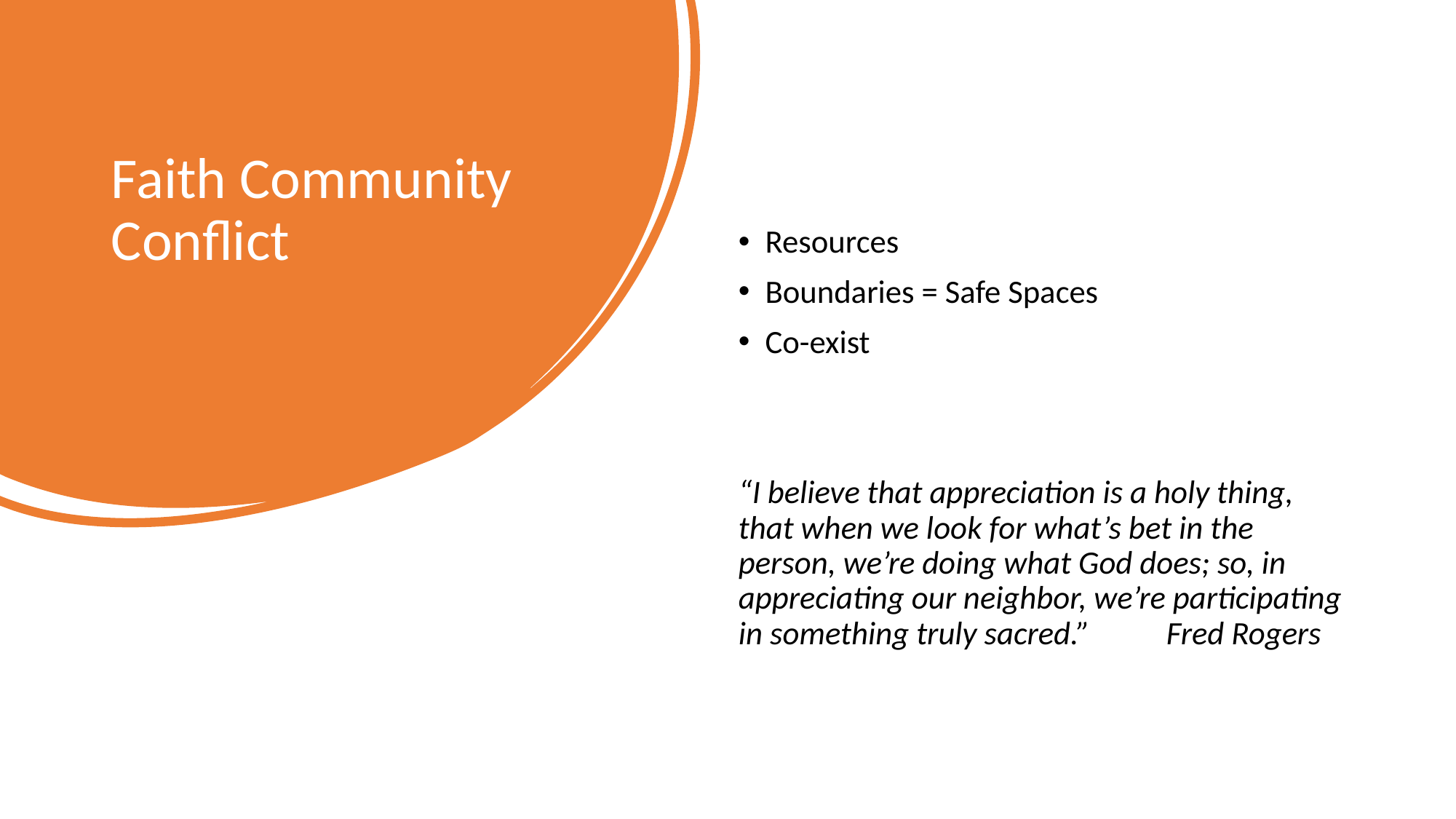

# Faith Community Conflict
Resources
Boundaries = Safe Spaces
Co-exist

“I believe that appreciation is a holy thing, that when we look for what’s bet in the person, we’re doing what God does; so, in appreciating our neighbor, we’re participating in something truly sacred.” 				Fred Rogers